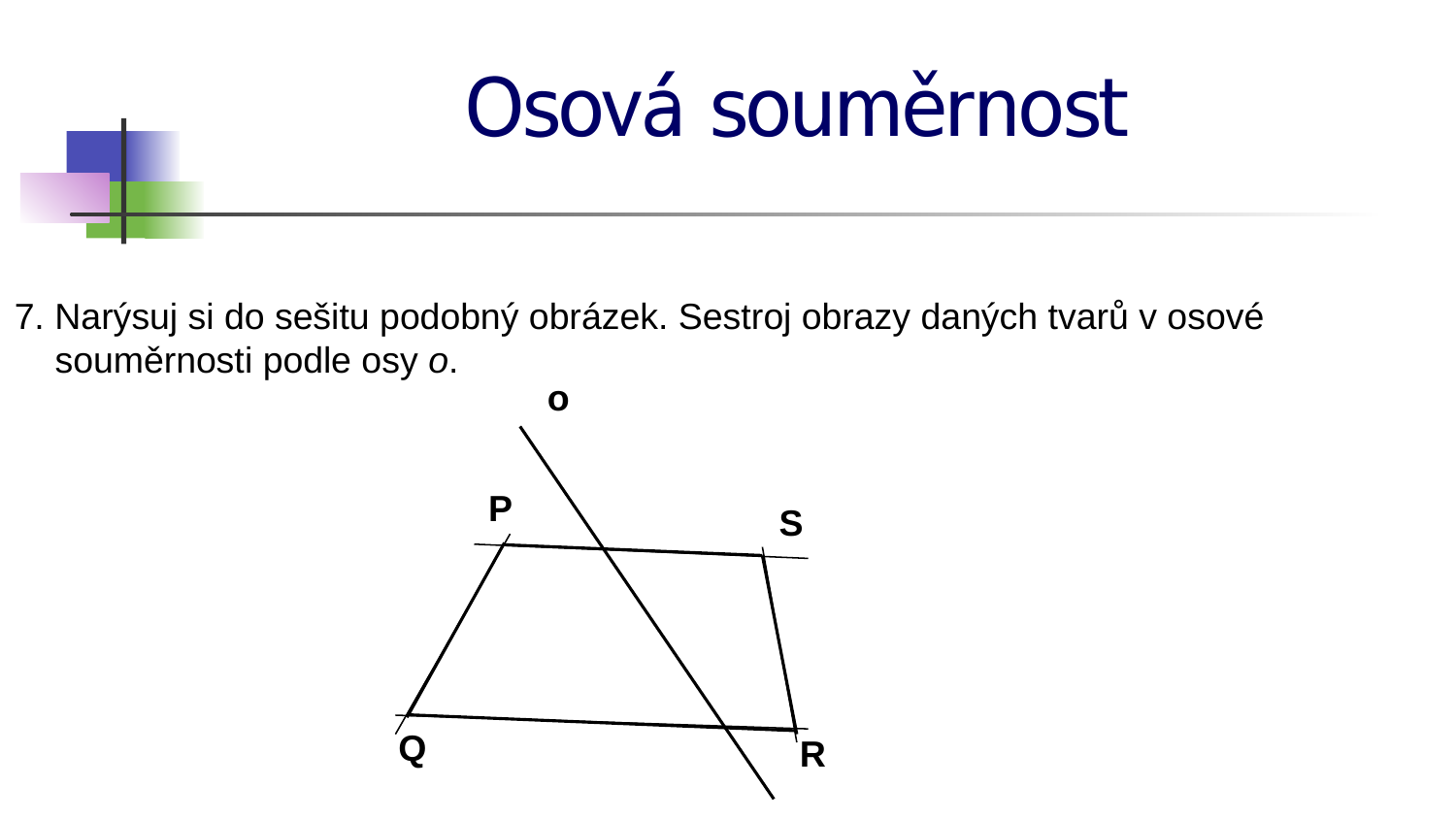

# Osová souměrnost
7. Narýsuj si do sešitu podobný obrázek. Sestroj obrazy daných tvarů v osové
    souměrnosti podle osy o.
o
P
S
Q
R